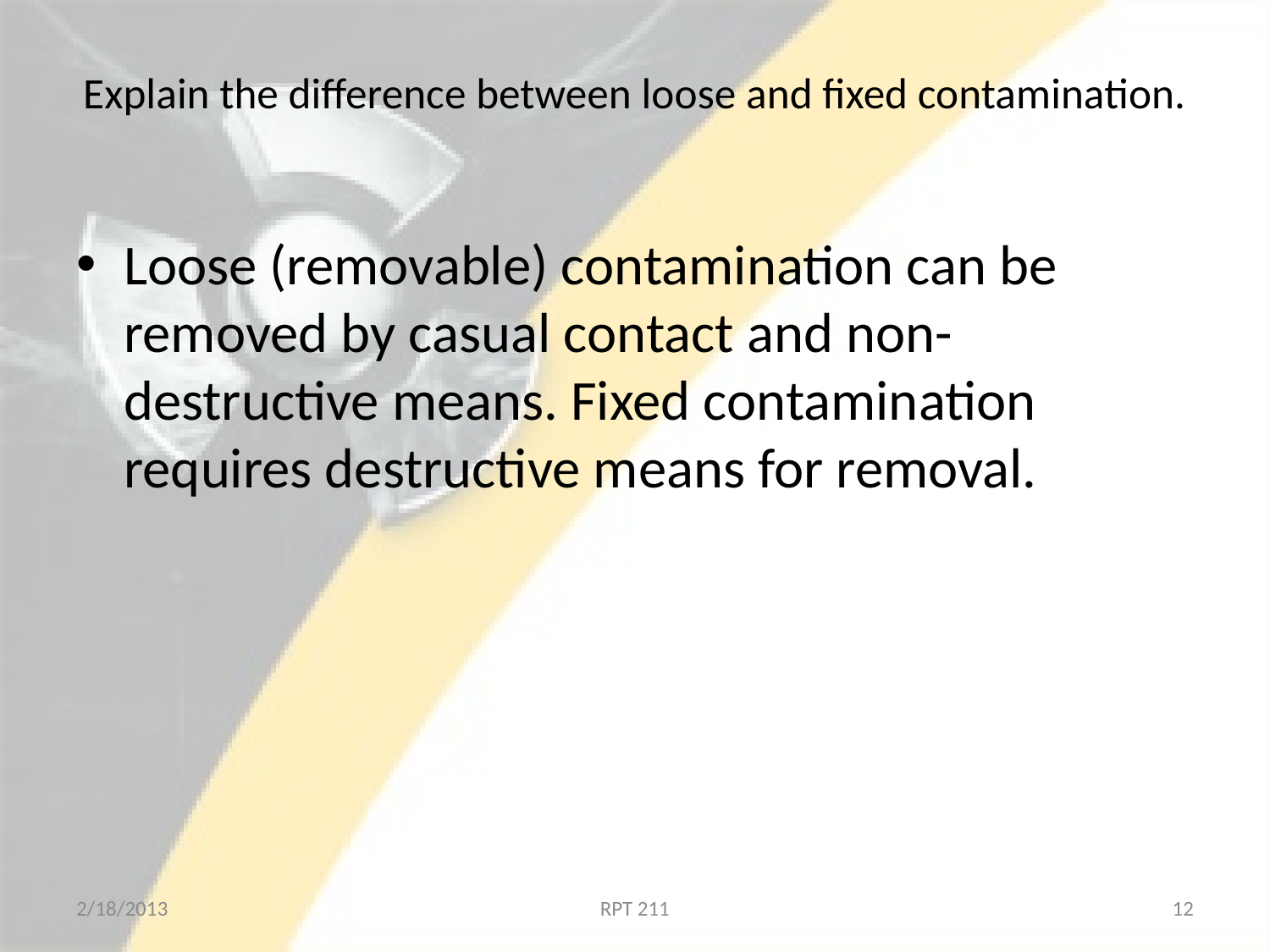

# Explain the difference between loose and fixed contamination.
Loose (removable) contamination can be removed by casual contact and non-destructive means. Fixed contamination requires destructive means for removal.

2/18/2013
RPT 211
12